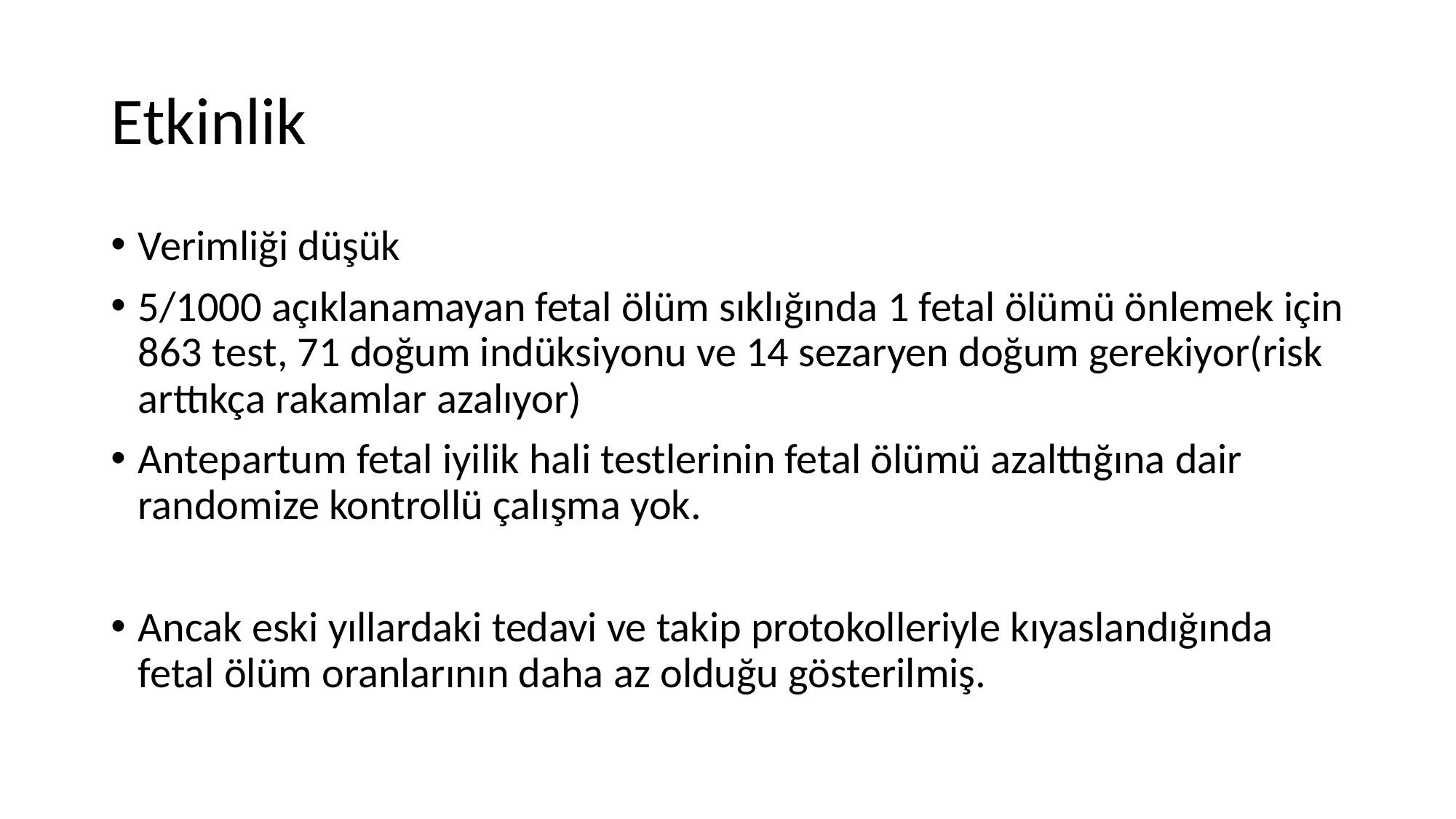

# Etkinlik
Verimliği düşük
5/1000 açıklanamayan fetal ölüm sıklığında 1 fetal ölümü önlemek için 863 test, 71 doğum indüksiyonu ve 14 sezaryen doğum gerekiyor(risk arttıkça rakamlar azalıyor)
Antepartum fetal iyilik hali testlerinin fetal ölümü azalttığına dair randomize kontrollü çalışma yok.

Ancak eski yıllardaki tedavi ve takip protokolleriyle kıyaslandığında fetal ölüm oranlarının daha az olduğu gösterilmiş.